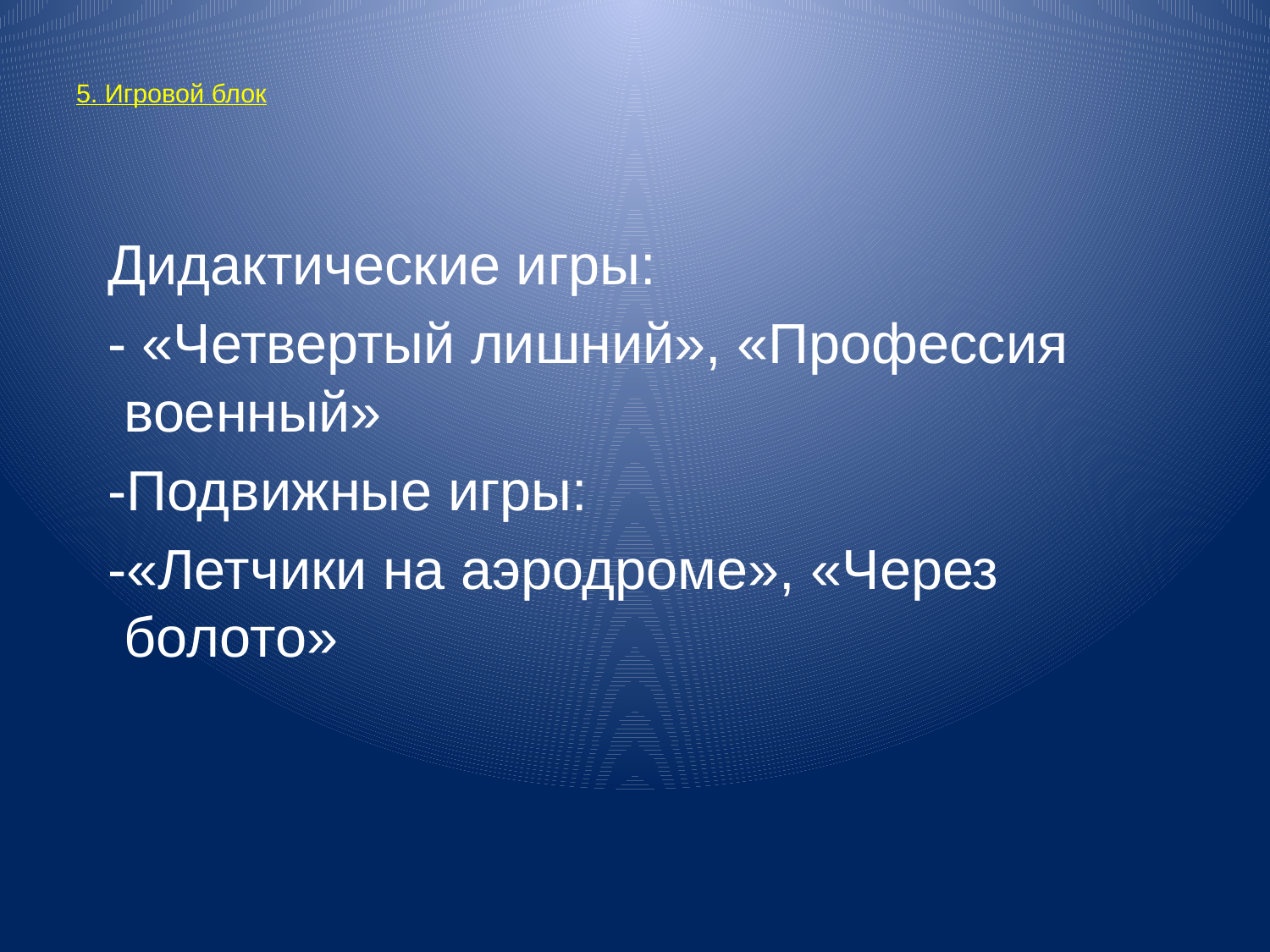

# 5. Игровой блок
  Дидактические игры:
  - «Четвертый лишний», «Профессия военный»
  -Подвижные игры:
  -«Летчики на аэродроме», «Через болото»